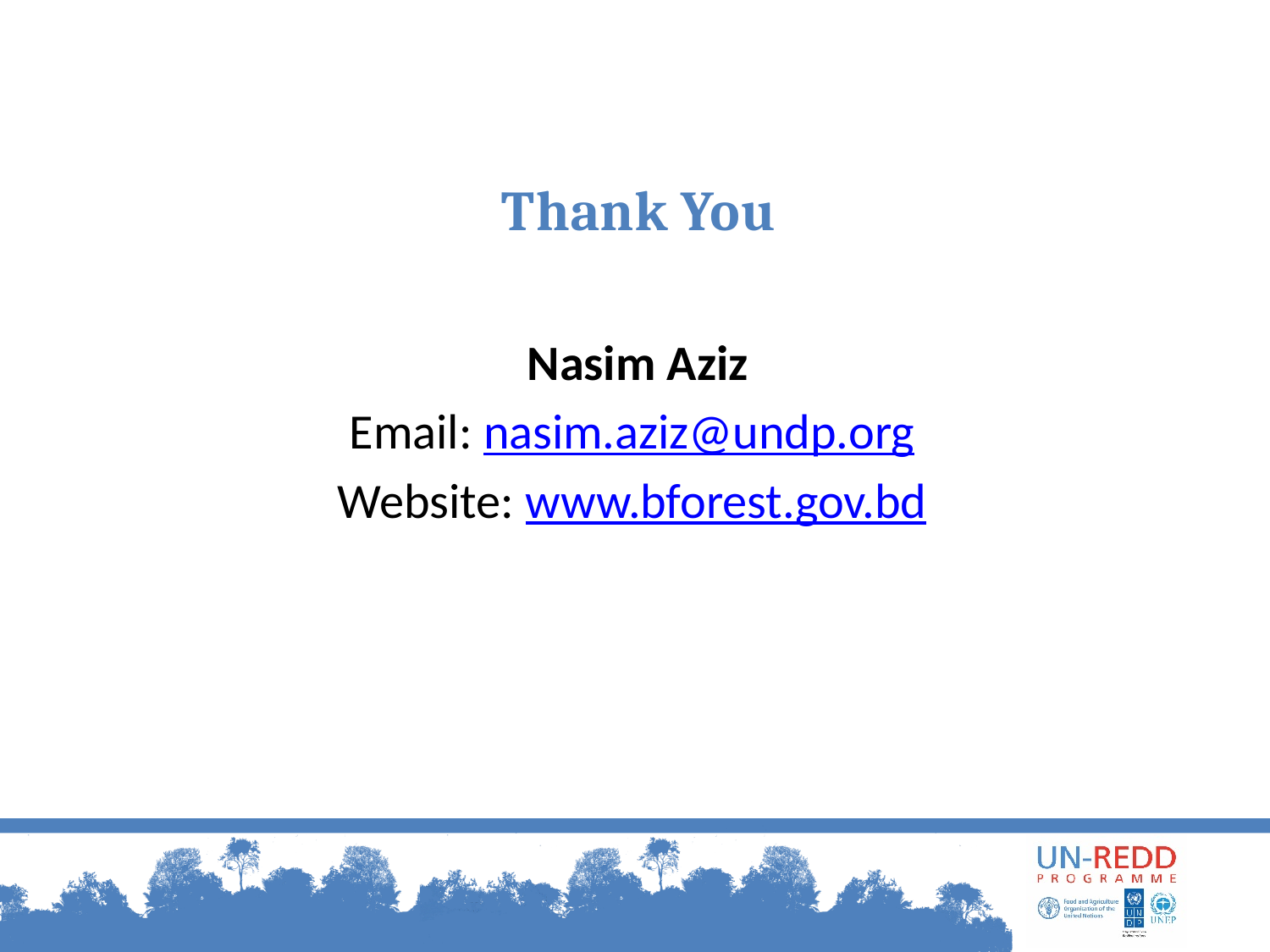

Thank You

Nasim Aziz
Email: nasim.aziz@undp.org
Website: www.bforest.gov.bd